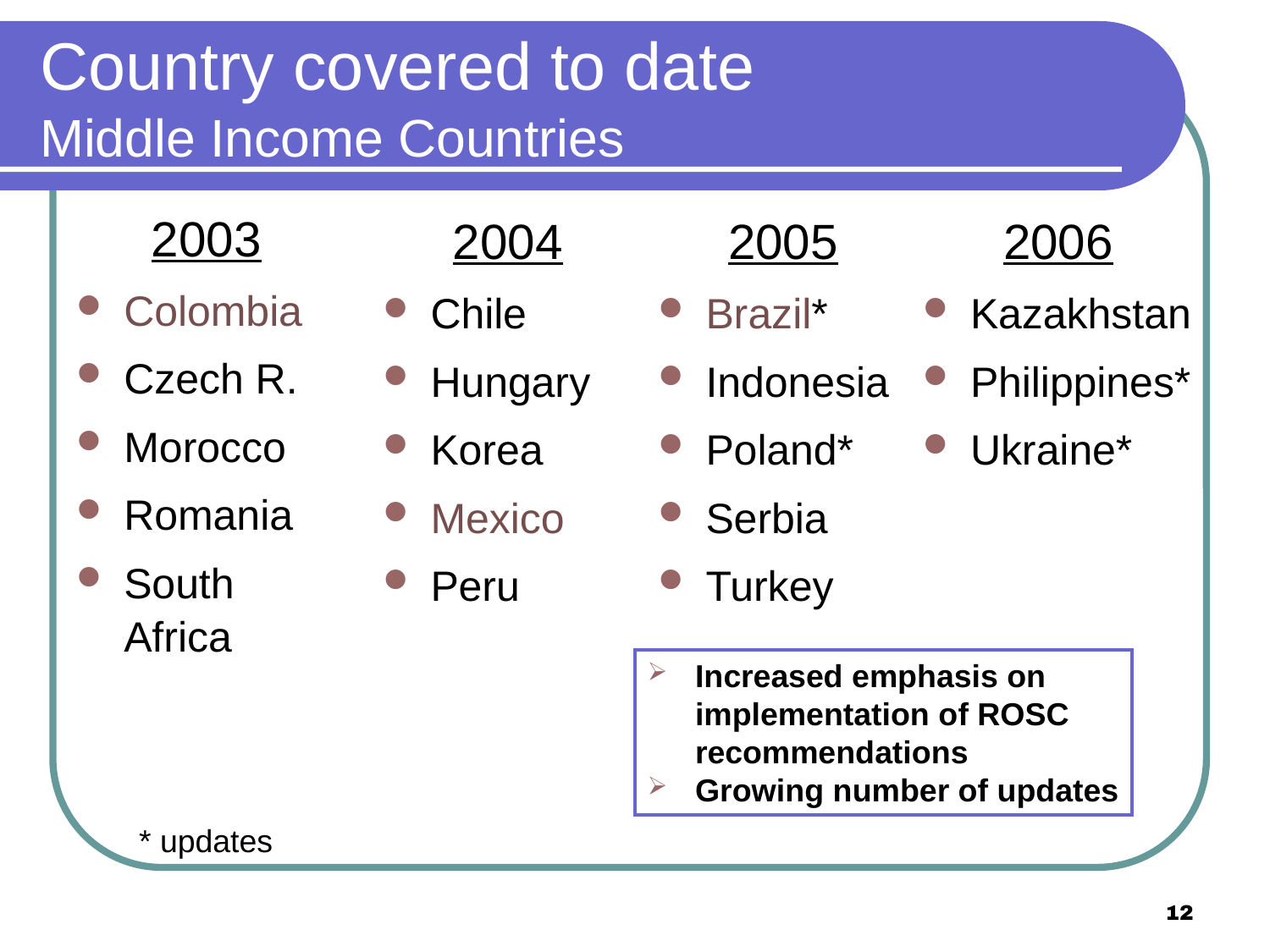

# Country covered to date Middle Income Countries
2003
Colombia
Czech R.
Morocco
Romania
South Africa
2004
Chile
Hungary
Korea
Mexico
Peru
2005
Brazil*
Indonesia
Poland*
Serbia
Turkey
2006
Kazakhstan
Philippines*
Ukraine*
Increased emphasis on implementation of ROSC recommendations
Growing number of updates
* updates
12